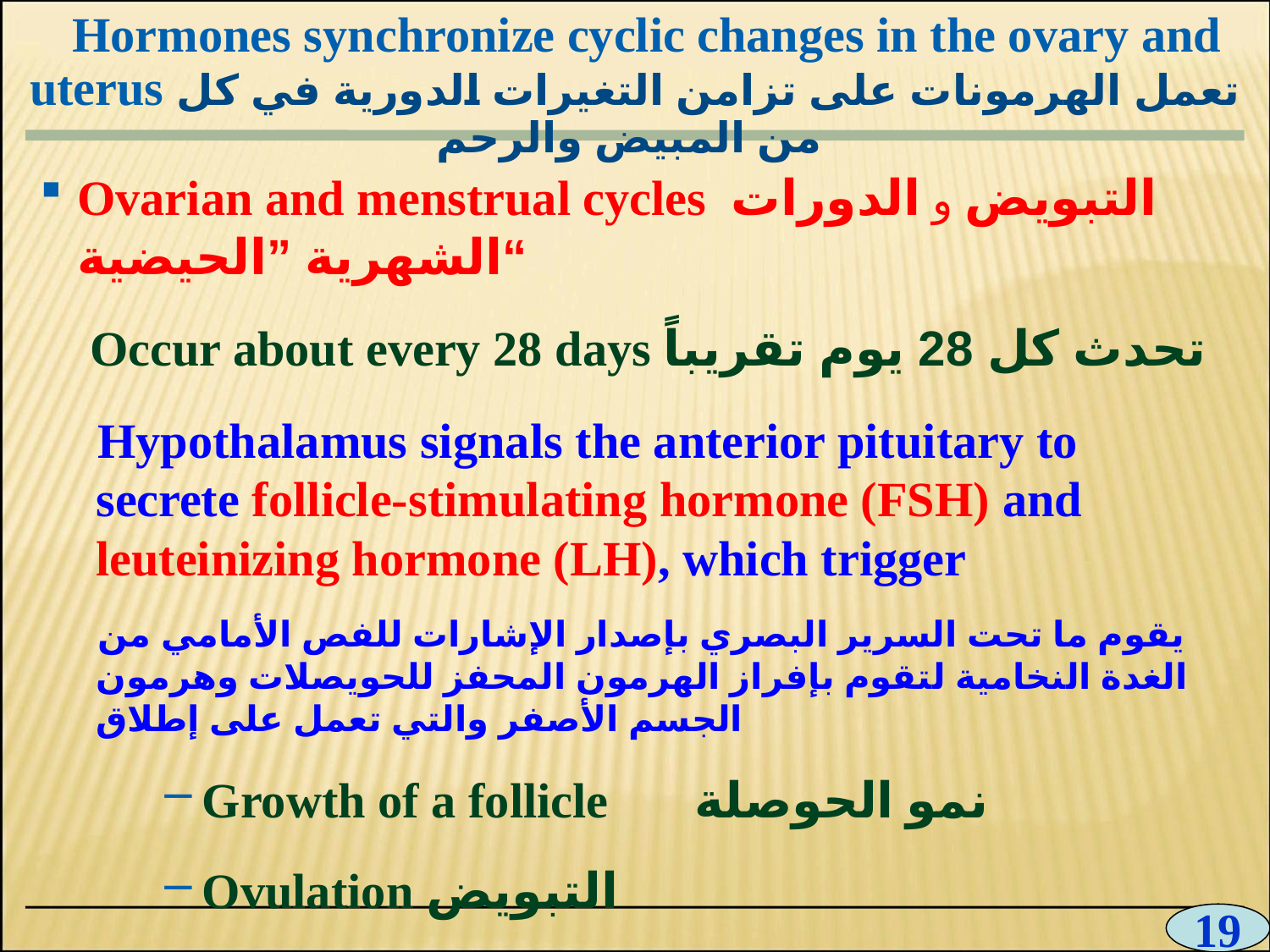

# Hormones synchronize cyclic changes in the ovary and uterus تعمل الهرمونات على تزامن التغيرات الدورية في كل من المبيض والرحم
0

Ovarian and menstrual cycles  التبويض و الدورات الشهرية ”الحيضية“
Occur about every 28 days تحدث كل 28 يوم تقريباً
Hypothalamus signals the anterior pituitary to secrete follicle-stimulating hormone (FSH) and leuteinizing hormone (LH), which trigger
يقوم ما تحت السرير البصري بإصدار الإشارات للفص الأمامي من الغدة النخامية لتقوم بإفراز الهرمون المحفز للحويصلات وهرمون الجسم الأصفر والتي تعمل على إطلاق
Growth of a follicle       نمو الحوصلة
Ovulation التبويض
19